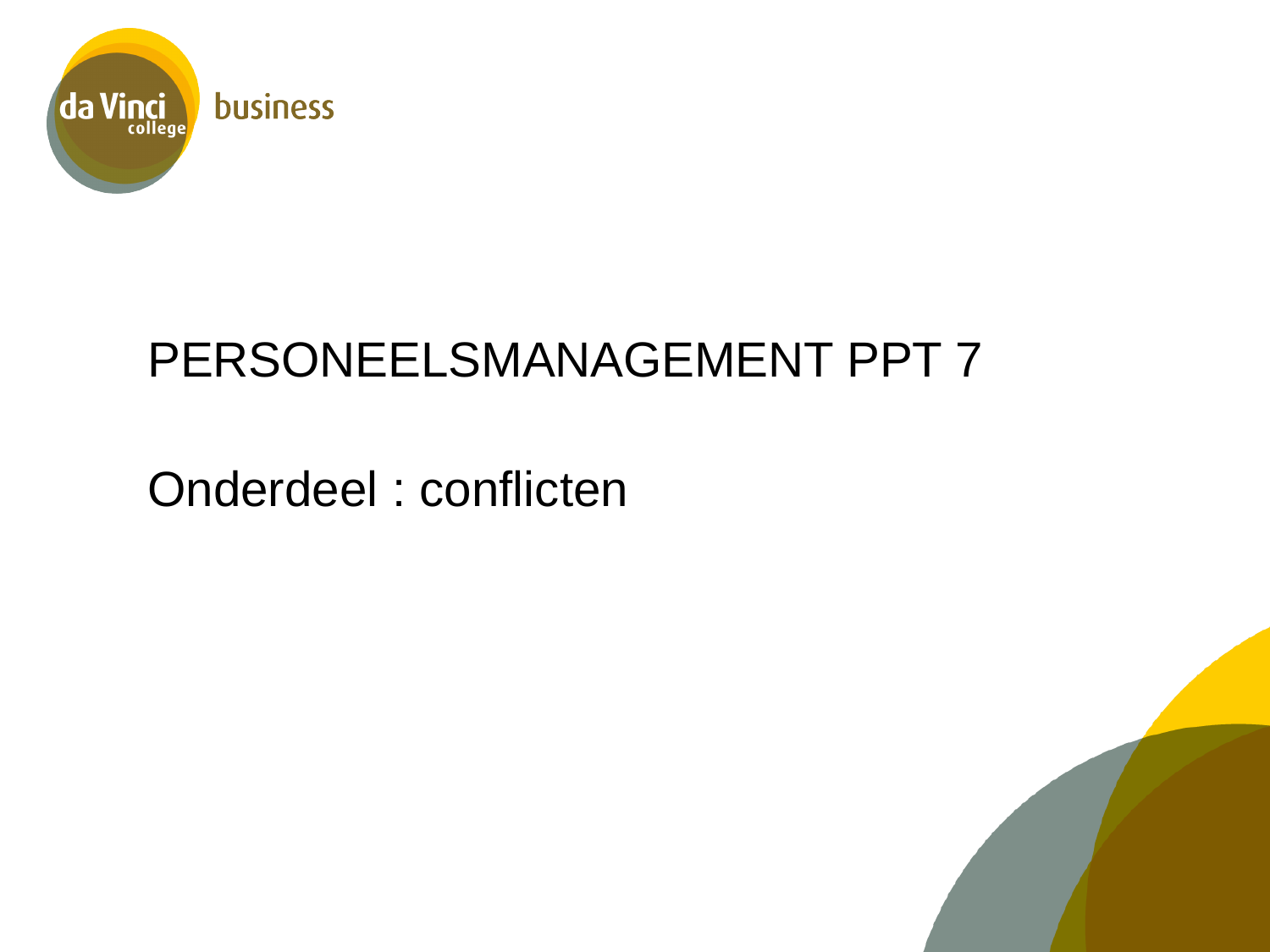

#
PERSONEELSMANAGEMENT PPT 7

Onderdeel : conflicten